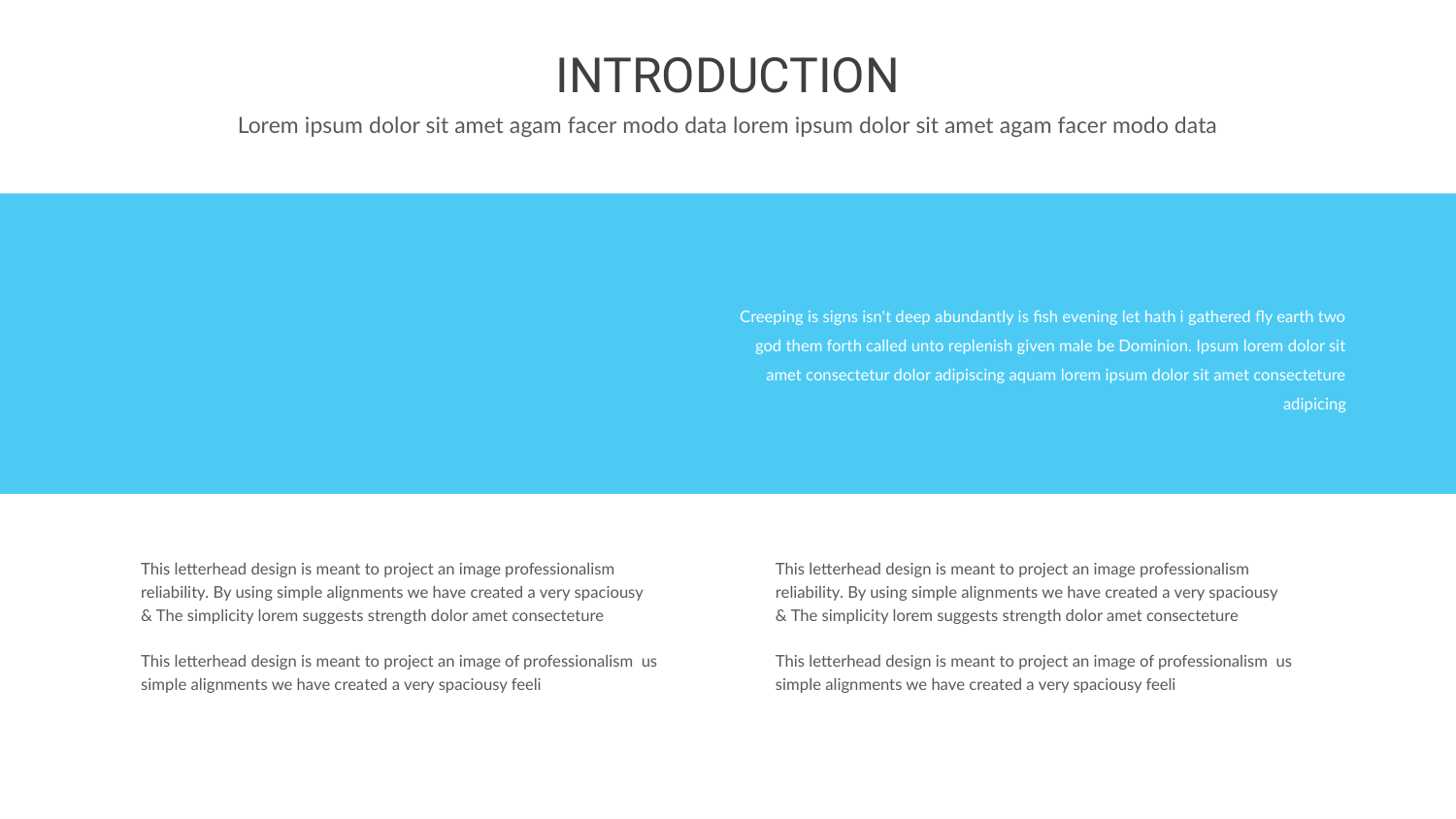

7
INTRODUCTION
Lorem ipsum dolor sit amet agam facer modo data lorem ipsum dolor sit amet agam facer modo data

Creeping is signs isn't deep abundantly is fish evening let hath i gathered fly earth two god them forth called unto replenish given male be Dominion. Ipsum lorem dolor sit amet consectetur dolor adipiscing aquam lorem ipsum dolor sit amet consecteture adipicing
This letterhead design is meant to project an image professionalism
reliability. By using simple alignments we have created a very spaciousy
& The simplicity lorem suggests strength dolor amet consecteture

This letterhead design is meant to project an image of professionalism  us simple alignments we have created a very spaciousy feeli
This letterhead design is meant to project an image professionalism
reliability. By using simple alignments we have created a very spaciousy
& The simplicity lorem suggests strength dolor amet consecteture

This letterhead design is meant to project an image of professionalism  us simple alignments we have created a very spaciousy feeli
www.infobusiness.com